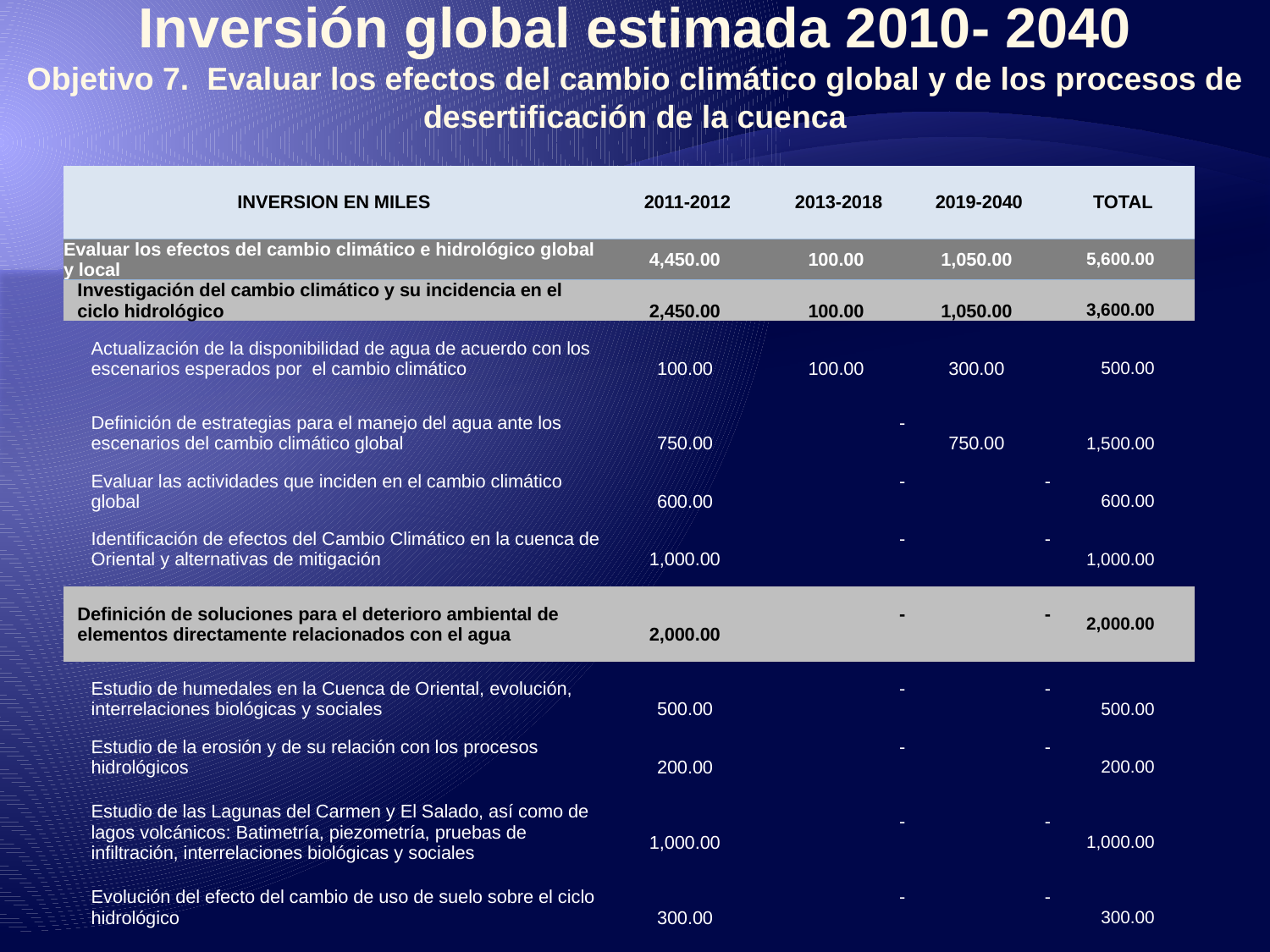

# Inversión global estimada 2010- 2040 Objetivo 7.  Evaluar los efectos del cambio climático global y de los procesos de desertificación de la cuenca
| INVERSION EN MILES | 2011-2012 | 2013-2018 | 2019-2040 | TOTAL |
| --- | --- | --- | --- | --- |
| Evaluar los efectos del cambio climático e hidrológico global y local | 4,450.00 | 100.00 | 1,050.00 | 5,600.00 |
| Investigación del cambio climático y su incidencia en el ciclo hidrológico | 2,450.00 | 100.00 | 1,050.00 | 3,600.00 |
| Actualización de la disponibilidad de agua de acuerdo con los escenarios esperados por el cambio climático | 100.00 | 100.00 | 300.00 | 500.00 |
| Definición de estrategias para el manejo del agua ante los escenarios del cambio climático global | 750.00 | - | 750.00 | 1,500.00 |
| Evaluar las actividades que inciden en el cambio climático global | 600.00 | - | - | 600.00 |
| Identificación de efectos del Cambio Climático en la cuenca de Oriental y alternativas de mitigación | 1,000.00 | - | - | 1,000.00 |
| Definición de soluciones para el deterioro ambiental de elementos directamente relacionados con el agua | 2,000.00 | - | - | 2,000.00 |
| Estudio de humedales en la Cuenca de Oriental, evolución, interrelaciones biológicas y sociales | 500.00 | - | - | 500.00 |
| Estudio de la erosión y de su relación con los procesos hidrológicos | 200.00 | - | - | 200.00 |
| Estudio de las Lagunas del Carmen y El Salado, así como de lagos volcánicos: Batimetría, piezometría, pruebas de infiltración, interrelaciones biológicas y sociales | 1,000.00 | - | - | 1,000.00 |
| Evolución del efecto del cambio de uso de suelo sobre el ciclo hidrológico | 300.00 | - | - | 300.00 |